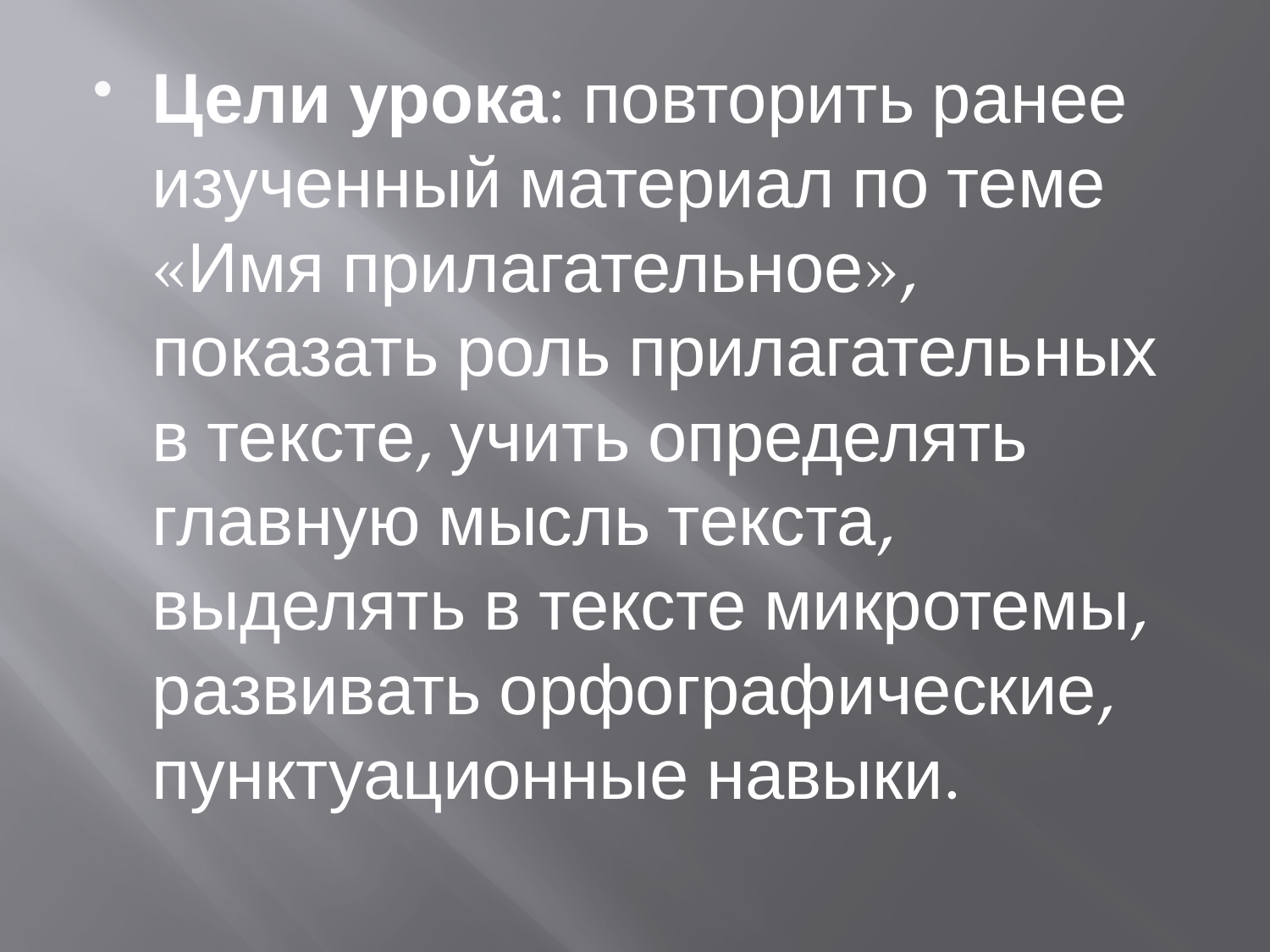

#
Цели урока: повторить ранее изученный материал по теме «Имя прилагательное», показать роль прилагательных в тексте, учить определять главную мысль текста, выделять в тексте микротемы, развивать орфографические, пунктуационные навыки.